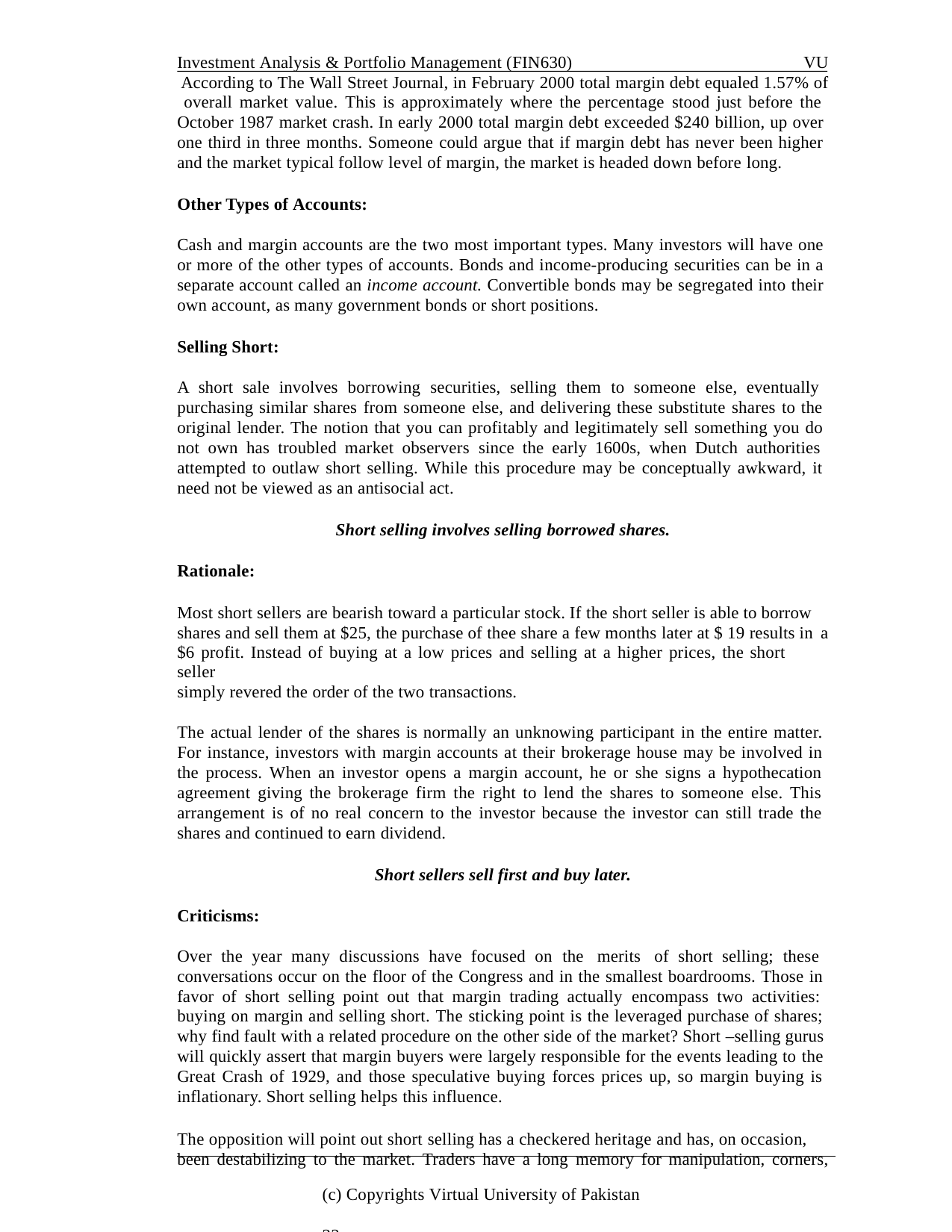

Investment Analysis & Portfolio Management (FIN630)	VU  According to The Wall Street Journal, in February 2000 total margin debt equaled 1.57% of  overall market value. This is approximately where the percentage stood just before the  October 1987 market crash. In early 2000 total margin debt exceeded $240 billion, up over  one third in three months. Someone could argue that if margin debt has never been higher  and the market typical follow level of margin, the market is headed down before long.

Other Types of Accounts:

Cash and margin accounts are the two most important types. Many investors will have one  or more of the other types of accounts. Bonds and income-producing securities can be in a  separate account called an income account. Convertible bonds may be segregated into their  own account, as many government bonds or short positions.

Selling Short:

A short sale involves borrowing securities, selling them to someone else, eventually  purchasing similar shares from someone else, and delivering these substitute shares to the  original lender. The notion that you can profitably and legitimately sell something you do  not own has troubled market observers since the early 1600s, when Dutch authorities  attempted to outlaw short selling. While this procedure may be conceptually awkward, it  need not be viewed as an antisocial act.

Short selling involves selling borrowed shares.

Rationale:

Most short sellers are bearish toward a particular stock. If the short seller is able to borrow  shares and sell them at $25, the purchase of thee share a few months later at $ 19 results in a
$6 profit. Instead of buying at a low prices and selling at a higher prices, the short seller
simply revered the order of the two transactions.

The actual lender of the shares is normally an unknowing participant in the entire matter.  For instance, investors with margin accounts at their brokerage house may be involved in  the process. When an investor opens a margin account, he or she signs a hypothecation  agreement giving the brokerage firm the right to lend the shares to someone else. This  arrangement is of no real concern to the investor because the investor can still trade the  shares and continued to earn dividend.

Short sellers sell first and buy later.

Criticisms:

Over the year many discussions have focused on the merits of short selling; these  conversations occur on the floor of the Congress and in the smallest boardrooms. Those in  favor of short selling point out that margin trading actually encompass two activities:  buying on margin and selling short. The sticking point is the leveraged purchase of shares;  why find fault with a related procedure on the other side of the market? Short –selling gurus  will quickly assert that margin buyers were largely responsible for the events leading to the  Great Crash of 1929, and those speculative buying forces prices up, so margin buying is  inflationary. Short selling helps this influence.

The opposition will point out short selling has a checkered heritage and has, on occasion,  been destabilizing to the market. Traders have a long memory for manipulation, corners,
(c) Copyrights Virtual University of Pakistan	33